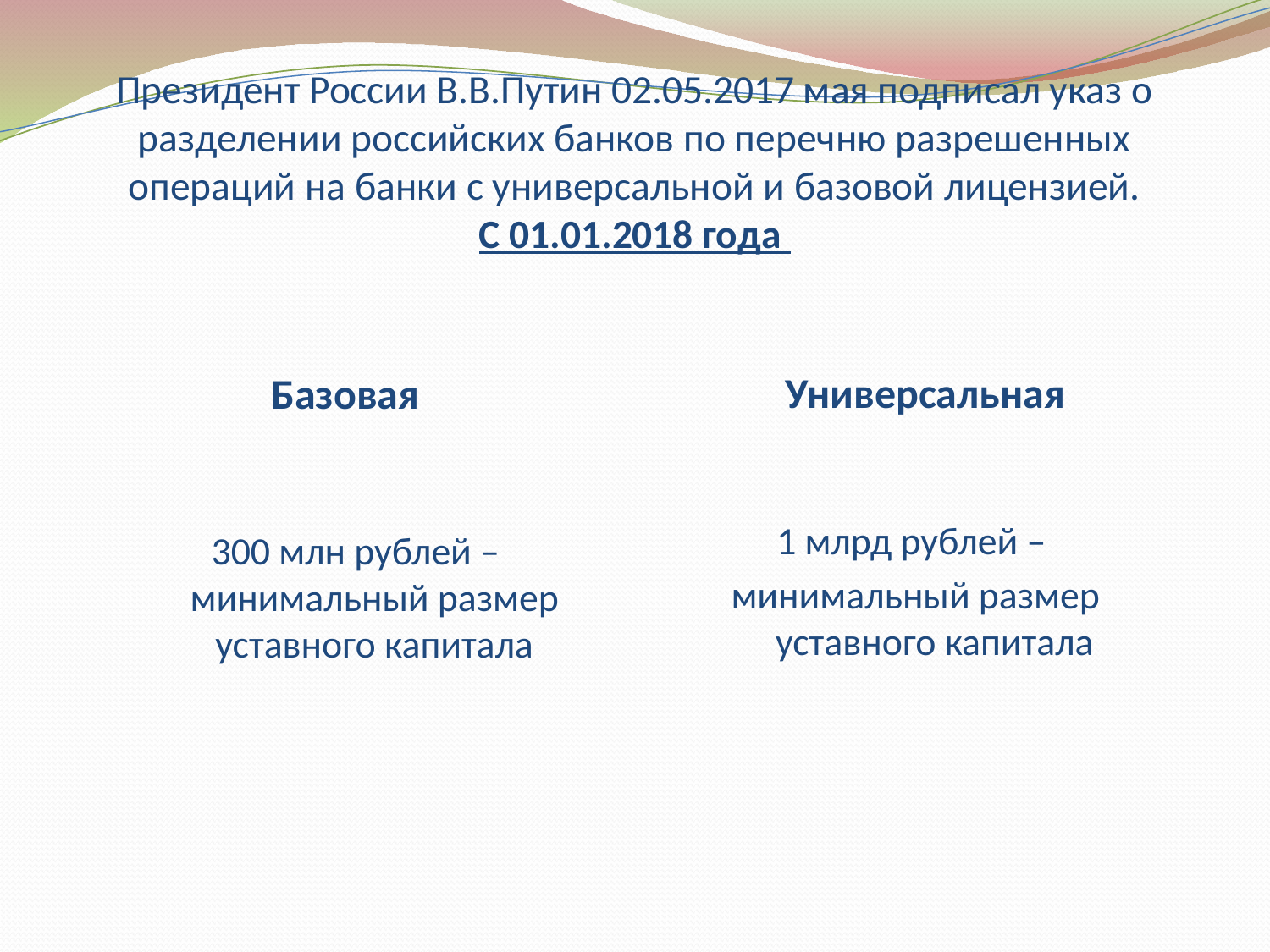

# Президент России В.В.Путин 02.05.2017 мая подписал указ о разделении российских банков по перечню разрешенных операций на банки с универсальной и базовой лицензией. С 01.01.2018 года
Базовая
Универсальная
1 млрд рублей –
минимальный размер уставного капитала
300 млн рублей – минимальный размер уставного капитала